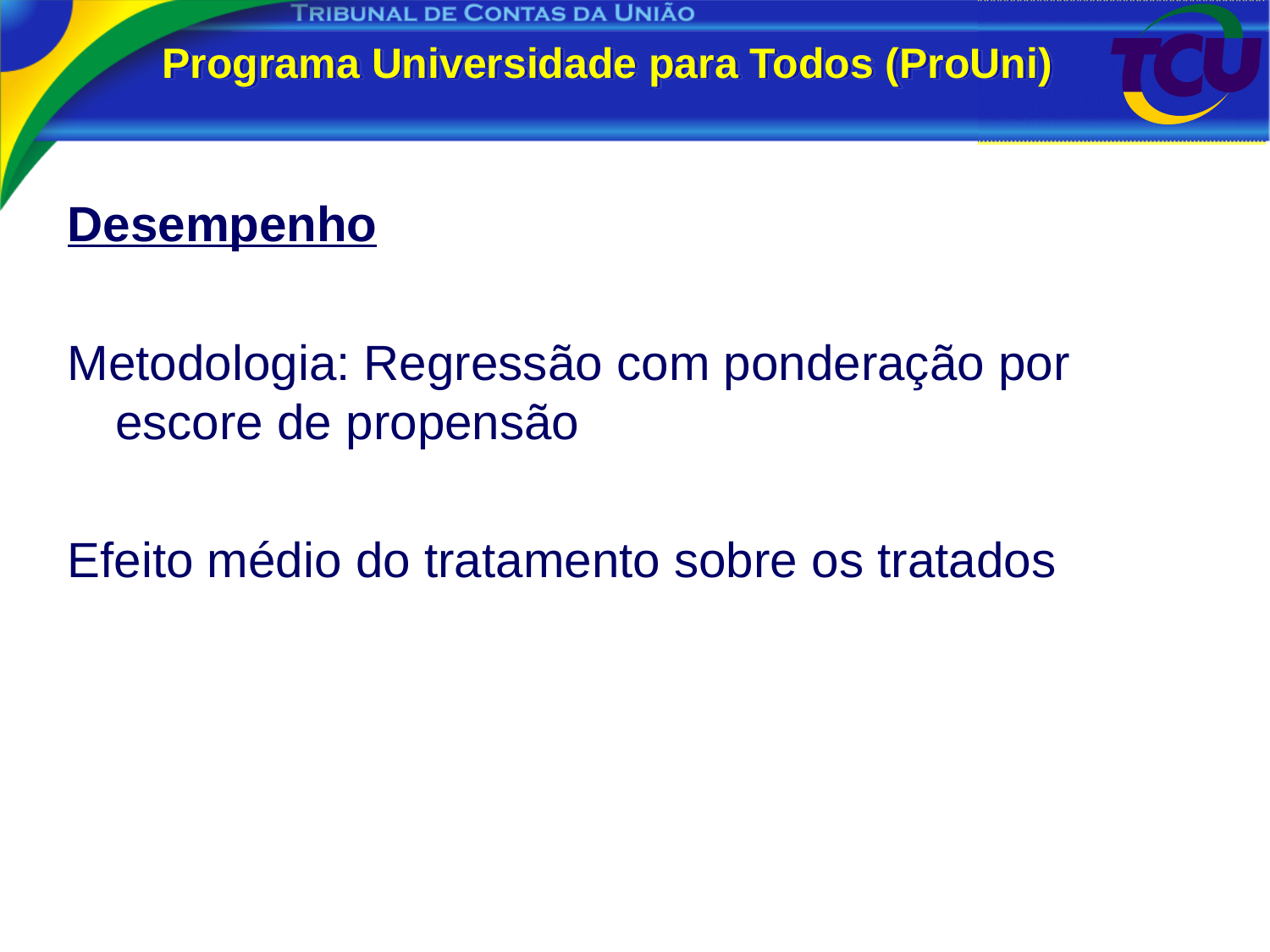

# Programa Universidade para Todos (ProUni)
Desempenho

Metodologia: Regressão com ponderação por escore de propensão

Efeito médio do tratamento sobre os tratados